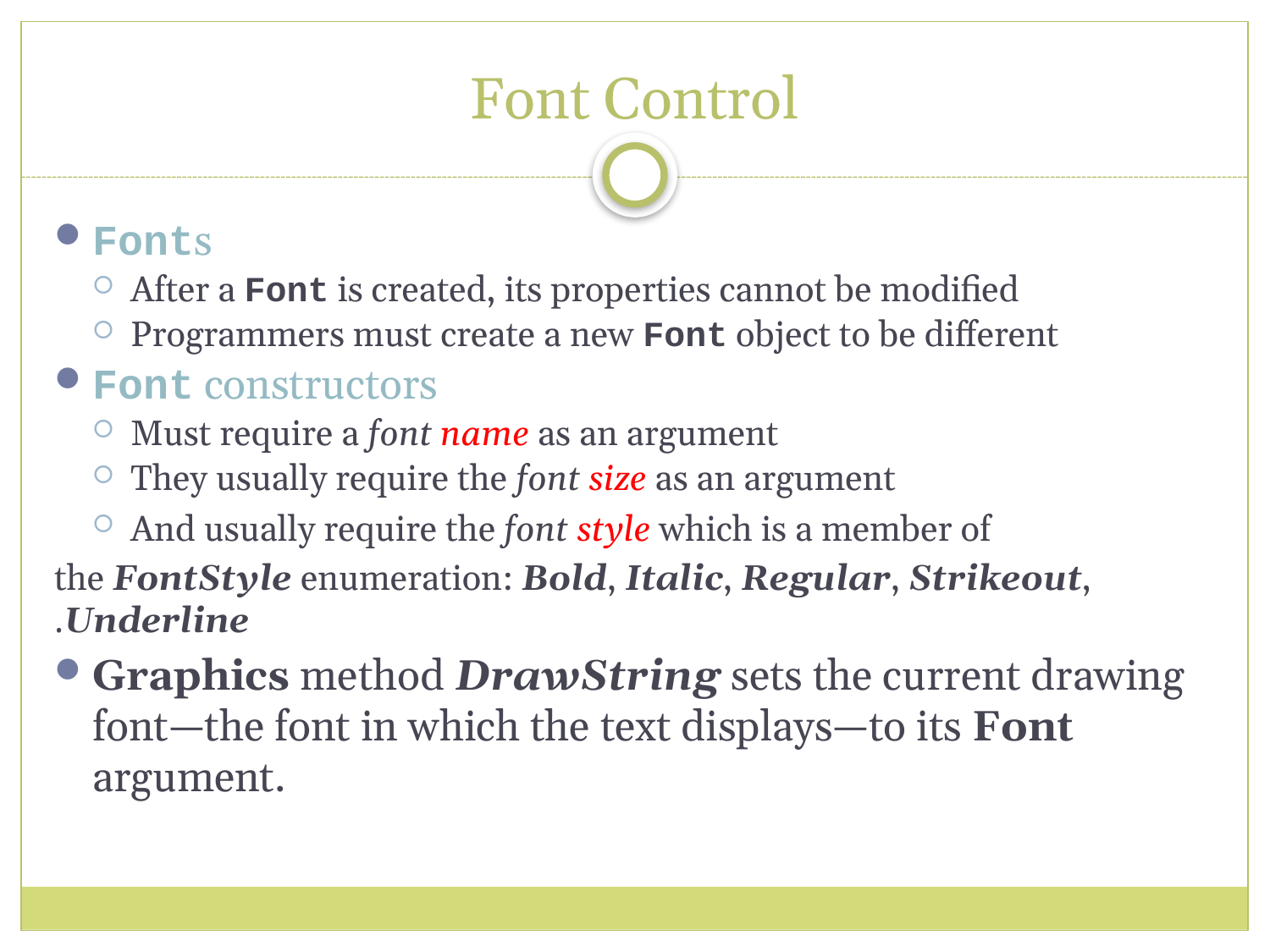

# Font Control
Fonts
After a Font is created, its properties cannot be modified
Programmers must create a new Font object to be different
Font constructors
Must require a font name as an argument
They usually require the font size as an argument
And usually require the font style which is a member of
    the FontStyle enumeration: Bold, Italic, Regular, Strikeout, Underline.
Graphics method DrawString sets the current drawing font—the font in which the text displays—to its Font argument.